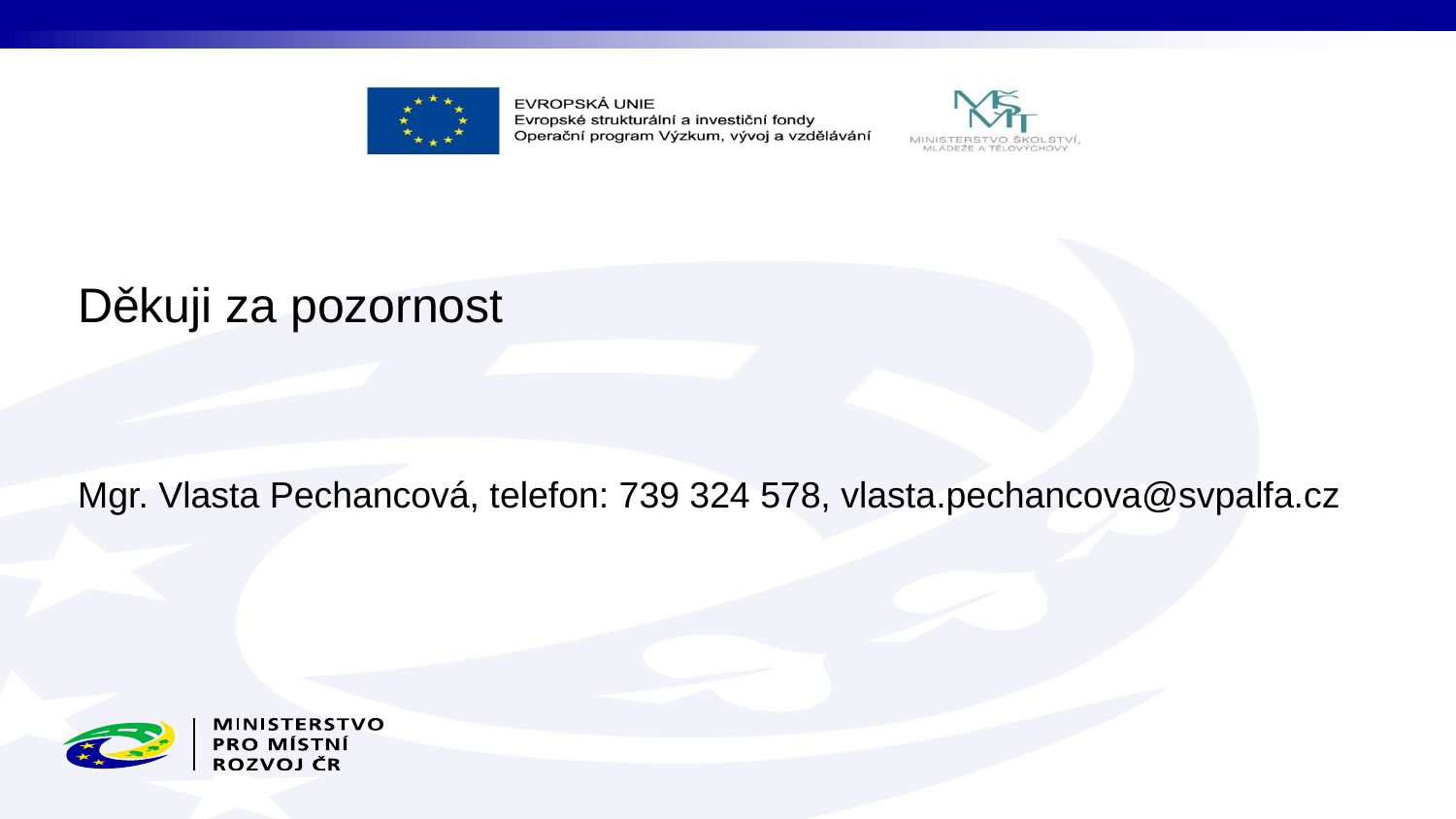

Děkuji za pozornost

Mgr. Vlasta Pechancová, telefon: 739 324 578, vlasta.pechancova@svpalfa.cz